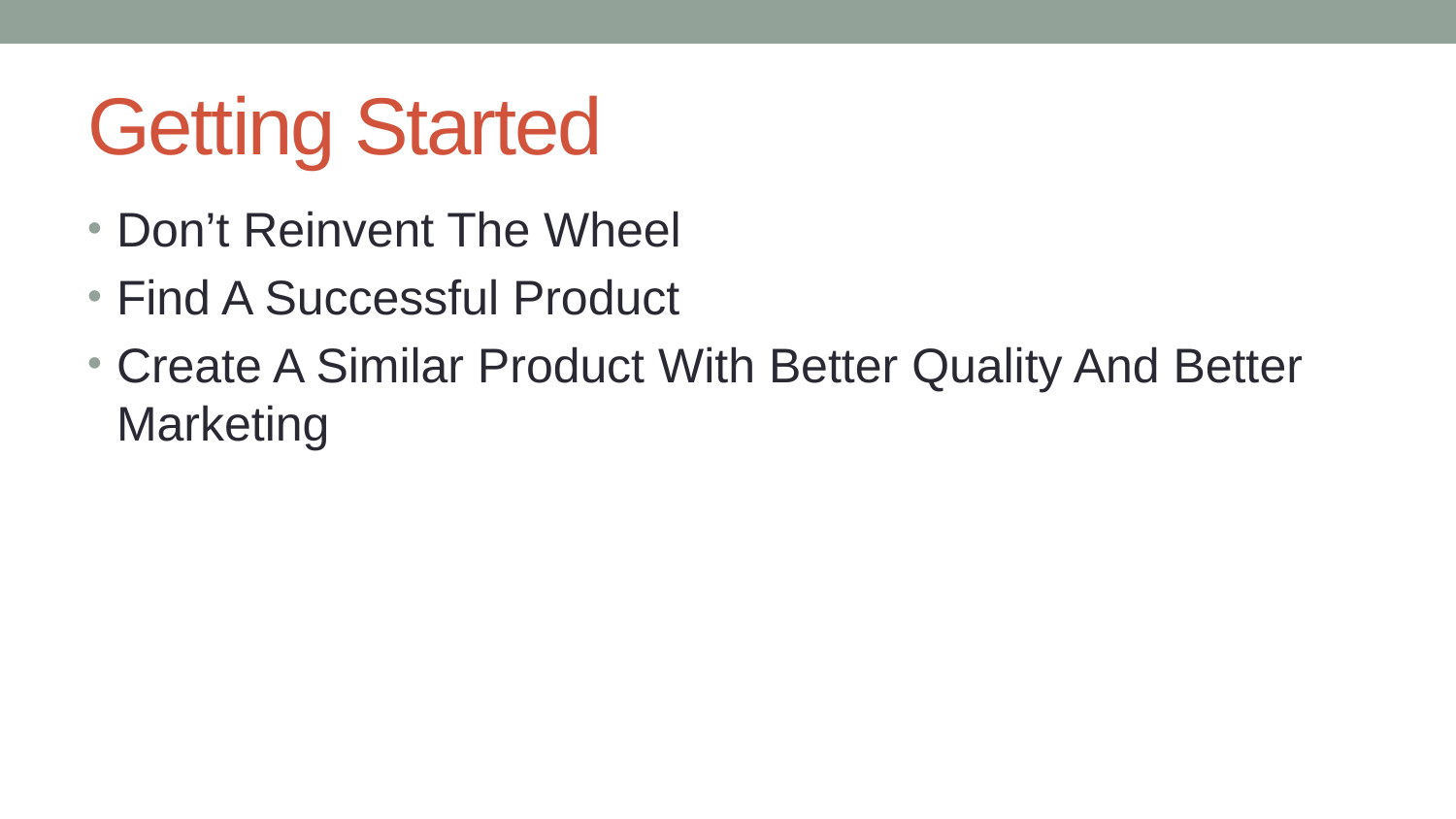

# Getting Started
Don’t Reinvent The Wheel
Find A Successful Product
Create A Similar Product With Better Quality And Better Marketing